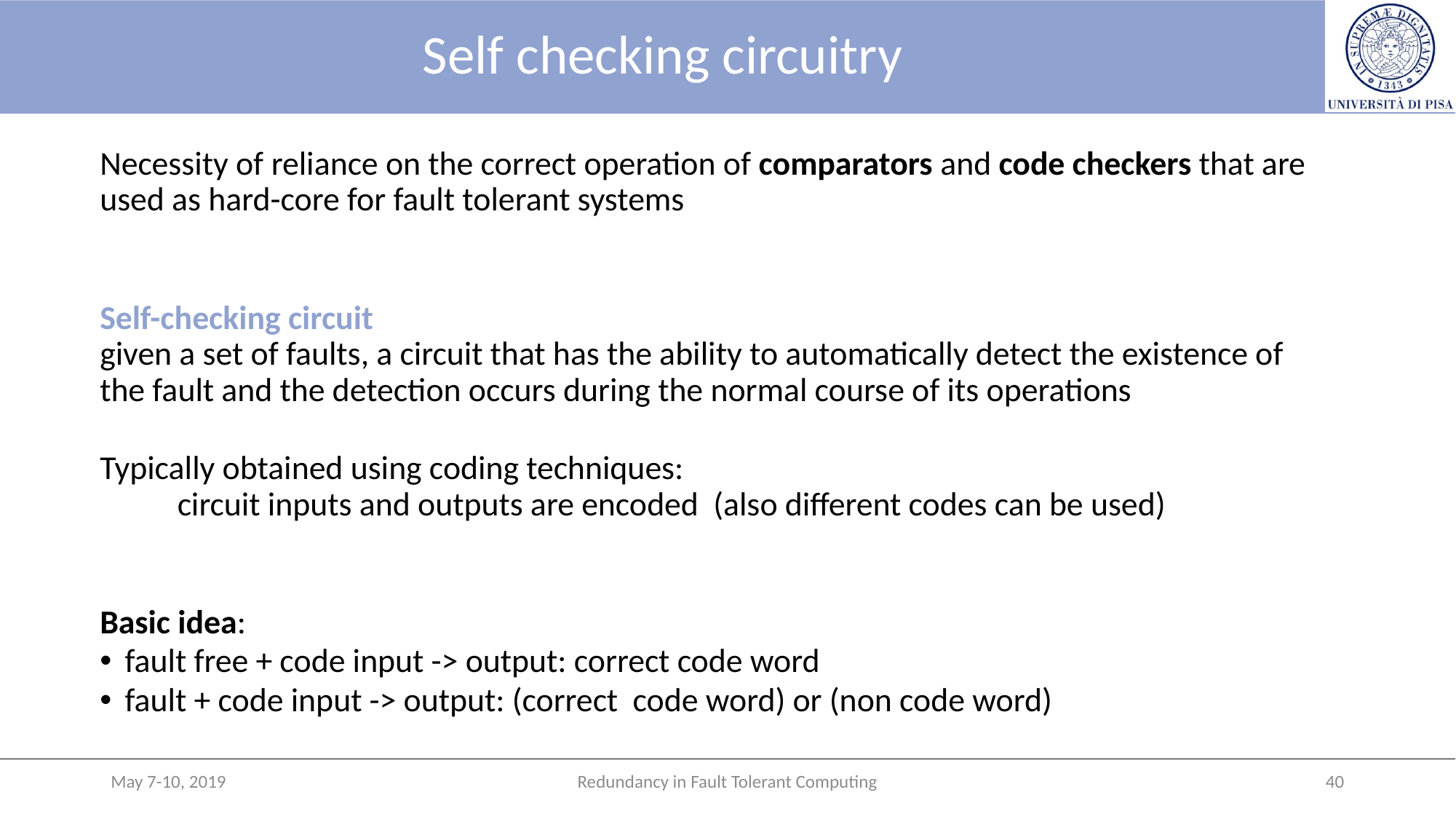

# Self checking circuitry
Necessity of reliance on the correct operation of comparators and code checkers that are used as hard-core for fault tolerant systems

Self-checking circuit
given a set of faults, a circuit that has the ability to automatically detect the existence of the fault and the detection occurs during the normal course of its operations

Typically obtained using coding techniques:
	circuit inputs and outputs are encoded  (also different codes can be used)

Basic idea:
fault free + code input -> output: correct code word
fault + code input -> output: (correct  code word) or (non code word)
May 7-10, 2019
Redundancy in Fault Tolerant Computing
40